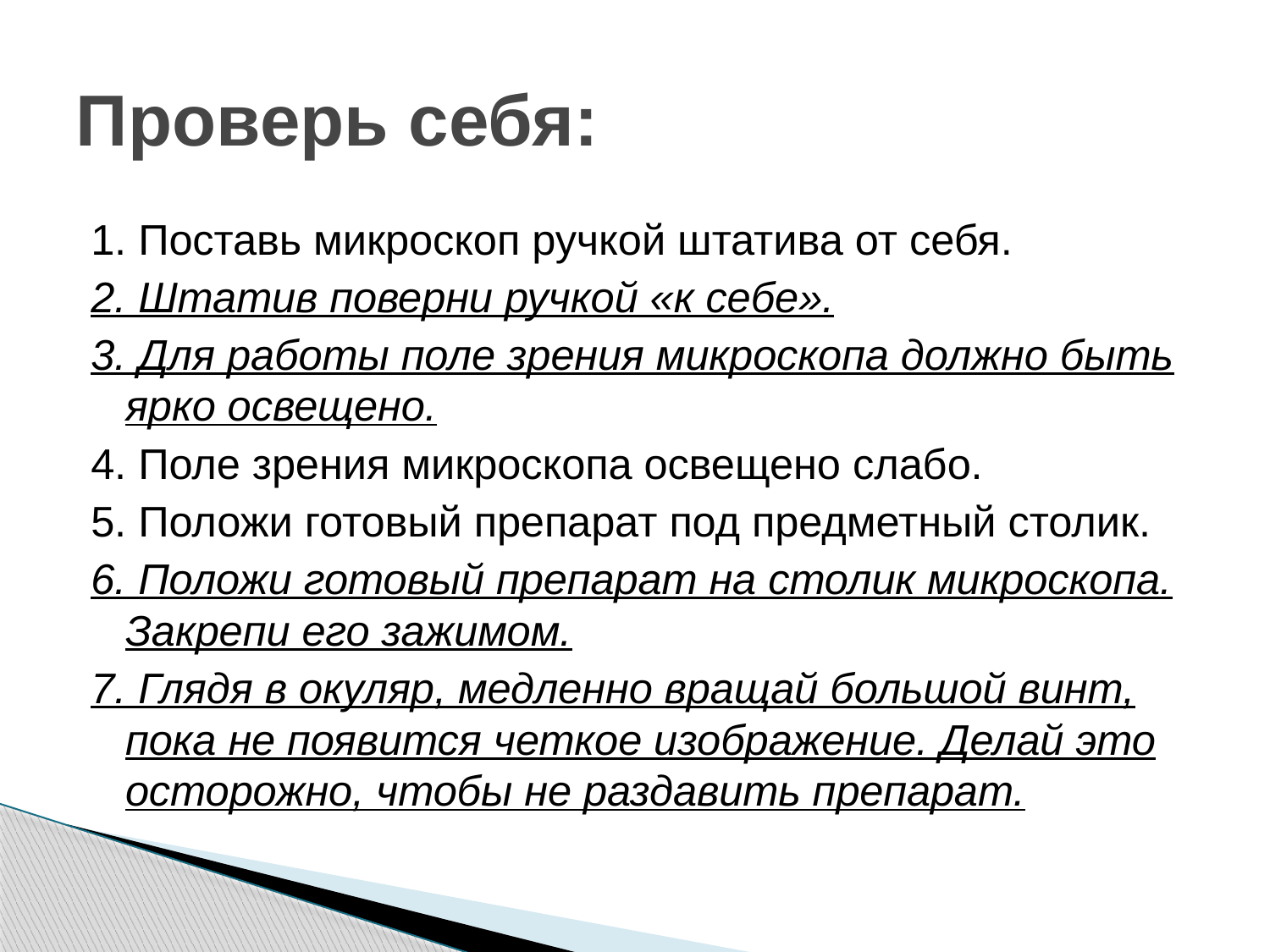

# Проверь себя:
1. Поставь микроскоп ручкой штатива от себя.
2. Штатив поверни ручкой «к себе».
3. Для работы поле зрения микроскопа должно быть ярко освещено.
4. Поле зрения микроскопа освещено слабо.
5. Положи готовый препарат под предметный столик.
6. Положи готовый препарат на столик микроскопа. Закрепи его зажимом.
7. Глядя в окуляр, медленно вращай большой винт, пока не появится четкое изображение. Делай это осторожно, чтобы не раздавить препарат.